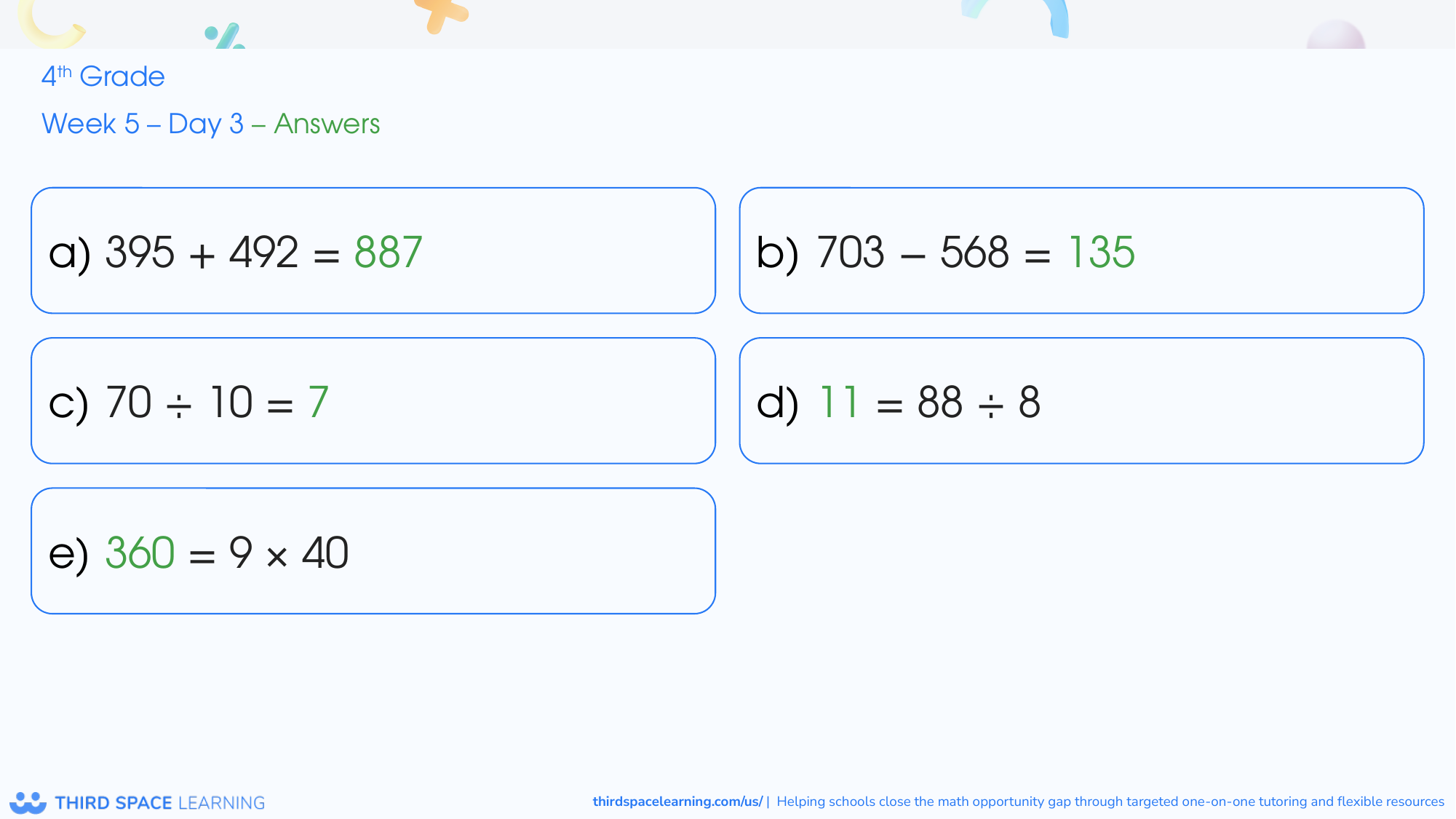

4th Grade
Week 5 – Day 3 – Answers
395 + 492 = 887
703 − 568 = 135
70 ÷ 10 = 7
11 = 88 ÷ 8
360 = 9 × 40